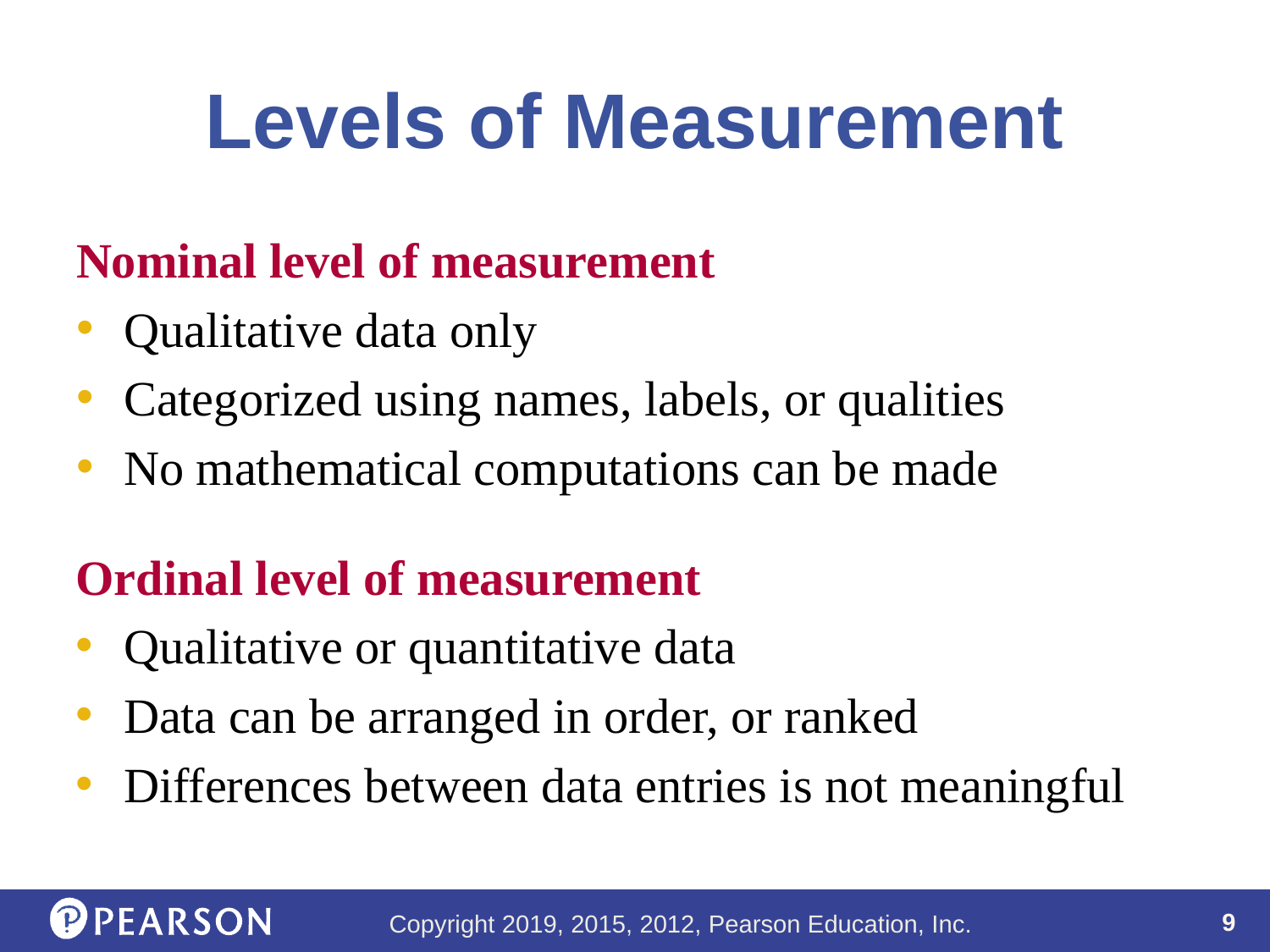

# Levels of Measurement
Nominal level of measurement
Qualitative data only
Categorized using names, labels, or qualities
No mathematical computations can be made
Ordinal level of measurement
Qualitative or quantitative data
Data can be arranged in order, or ranked
Differences between data entries is not meaningful